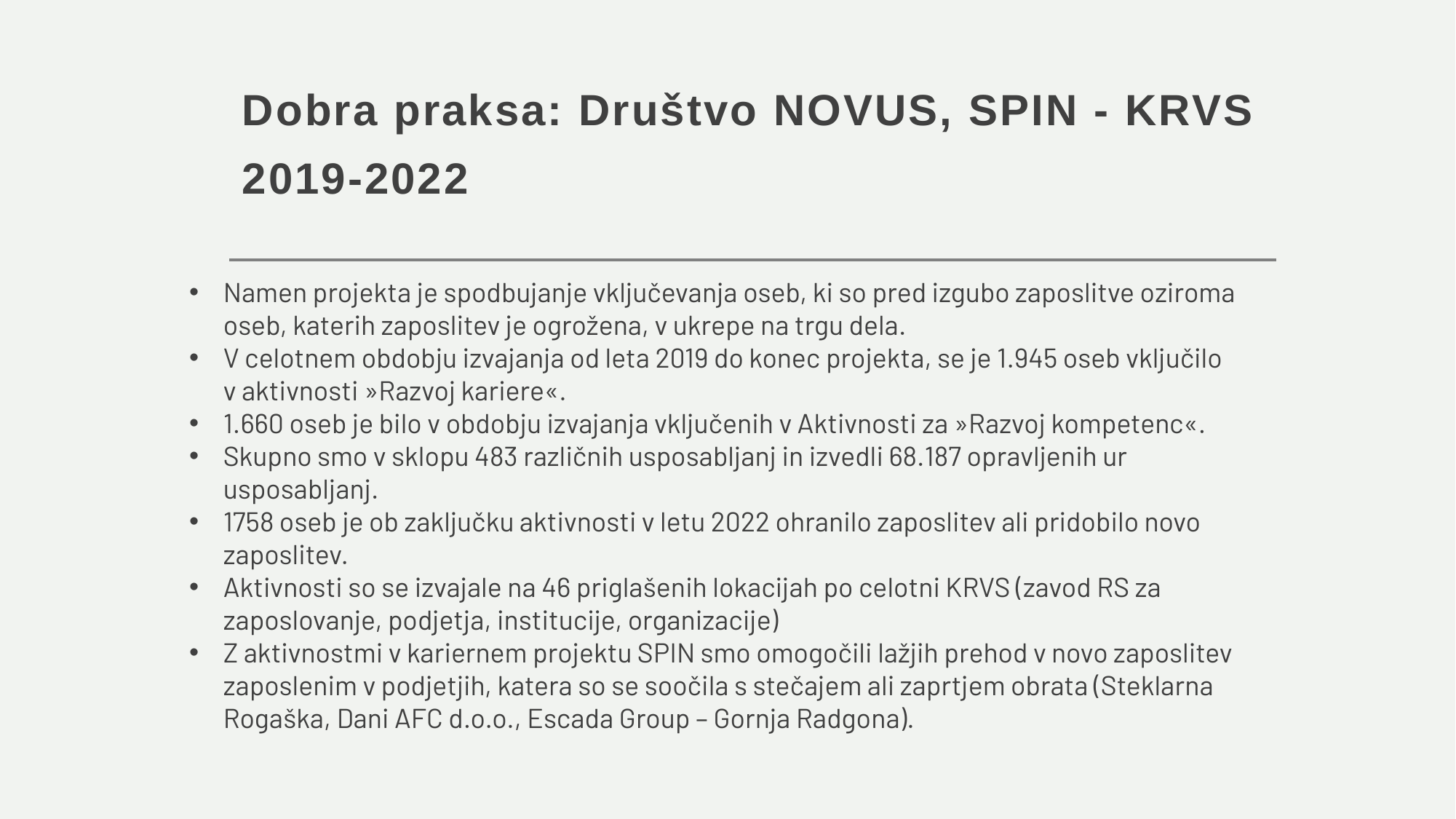

# Dobra praksa: Društvo NOVUS, SPIN - KRVS 2019-2022
Namen projekta je spodbujanje vključevanja oseb, ki so pred izgubo zaposlitve oziroma oseb, katerih zaposlitev je ogrožena, v ukrepe na trgu dela.
V celotnem obdobju izvajanja od leta 2019 do konec projekta, se je 1.945 oseb vključilo v aktivnosti »Razvoj kariere«.
1.660 oseb je bilo v obdobju izvajanja vključenih v Aktivnosti za »Razvoj kompetenc«.
Skupno smo v sklopu 483 različnih usposabljanj in izvedli 68.187 opravljenih ur usposabljanj.
1758 oseb je ob zaključku aktivnosti v letu 2022 ohranilo zaposlitev ali pridobilo novo zaposlitev.
Aktivnosti so se izvajale na 46 priglašenih lokacijah po celotni KRVS (zavod RS za zaposlovanje, podjetja, institucije, organizacije)
Z aktivnostmi v kariernem projektu SPIN smo omogočili lažjih prehod v novo zaposlitev zaposlenim v podjetjih, katera so se soočila s stečajem ali zaprtjem obrata (Steklarna Rogaška, Dani AFC d.o.o., Escada Group – Gornja Radgona).